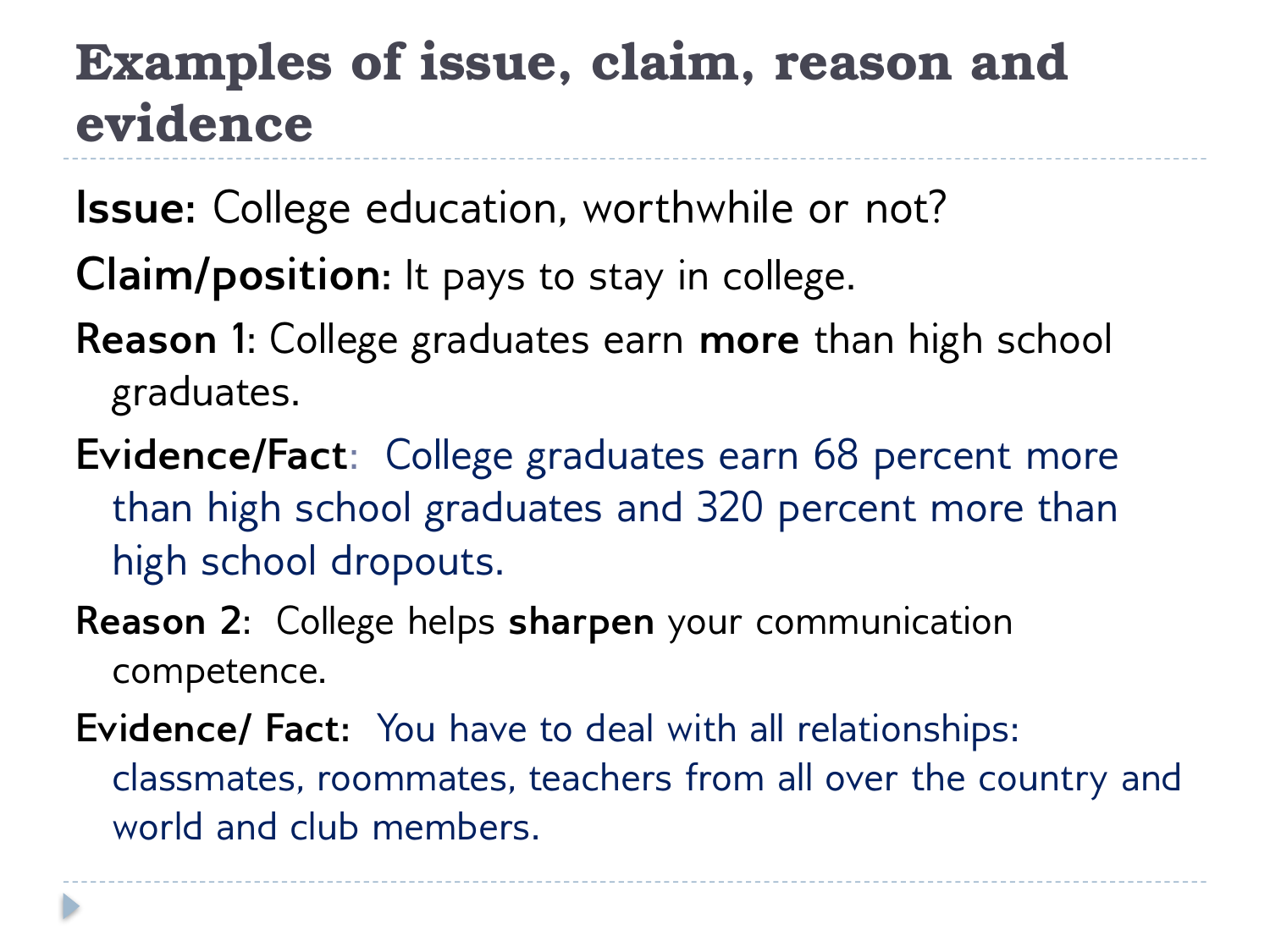

# Examples of issue, claim, reason and evidence
Issue: College education, worthwhile or not?
Claim/position: It pays to stay in college.
Reason 1: College graduates earn more than high school graduates.
Evidence/Fact:  College graduates earn 68 percent more than high school graduates and 320 percent more than high school dropouts.
Reason 2:  College helps sharpen your communication competence.
Evidence/ Fact:  You have to deal with all relationships: classmates, roommates, teachers from all over the country and world and club members.